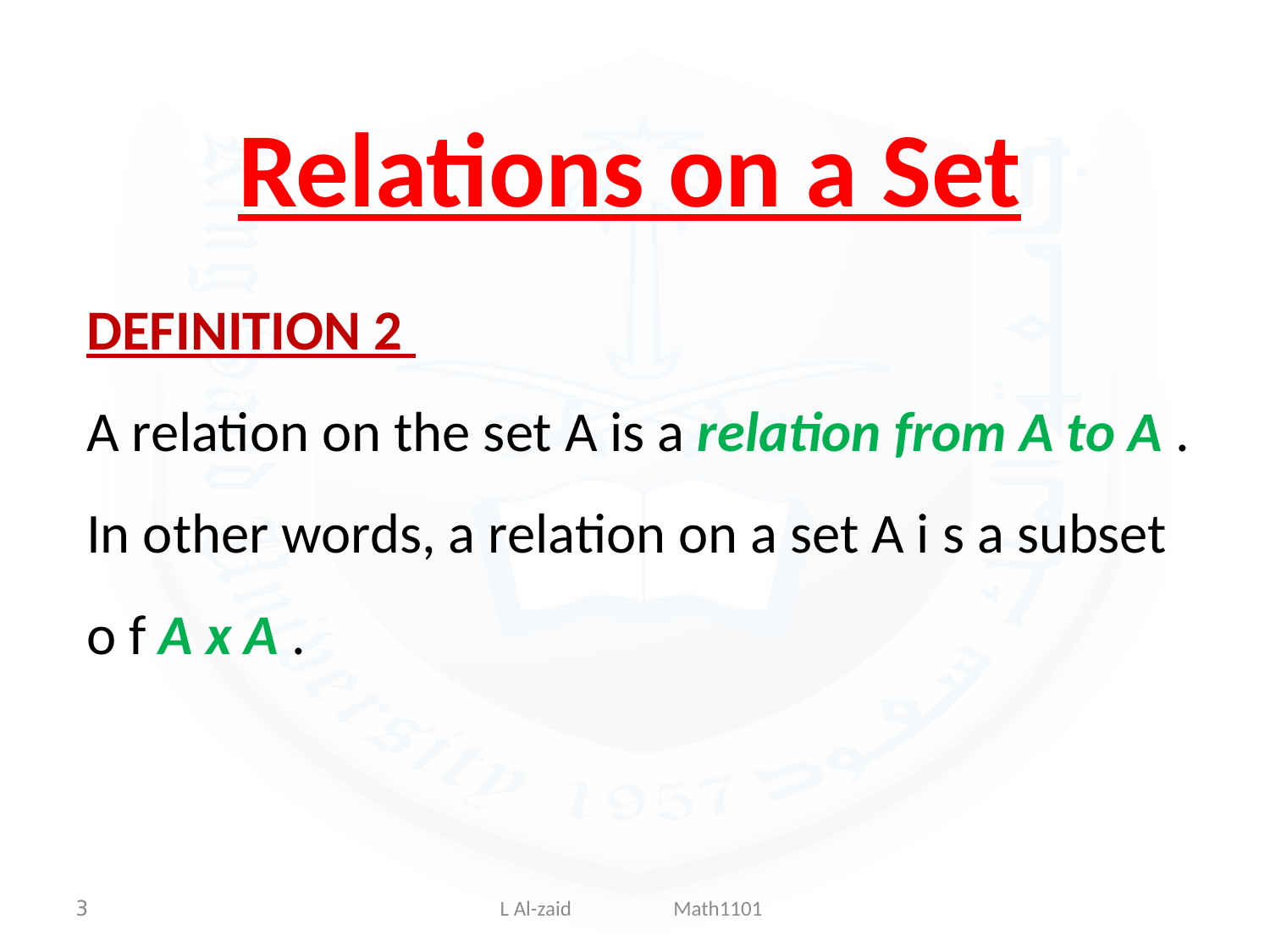

Relations on a Set
DEFINITION 2
A relation on the set A is a relation from A to A .
In other words, a relation on a set A i s a subset o f A x A .
3
 L Al-zaid                     Math1101